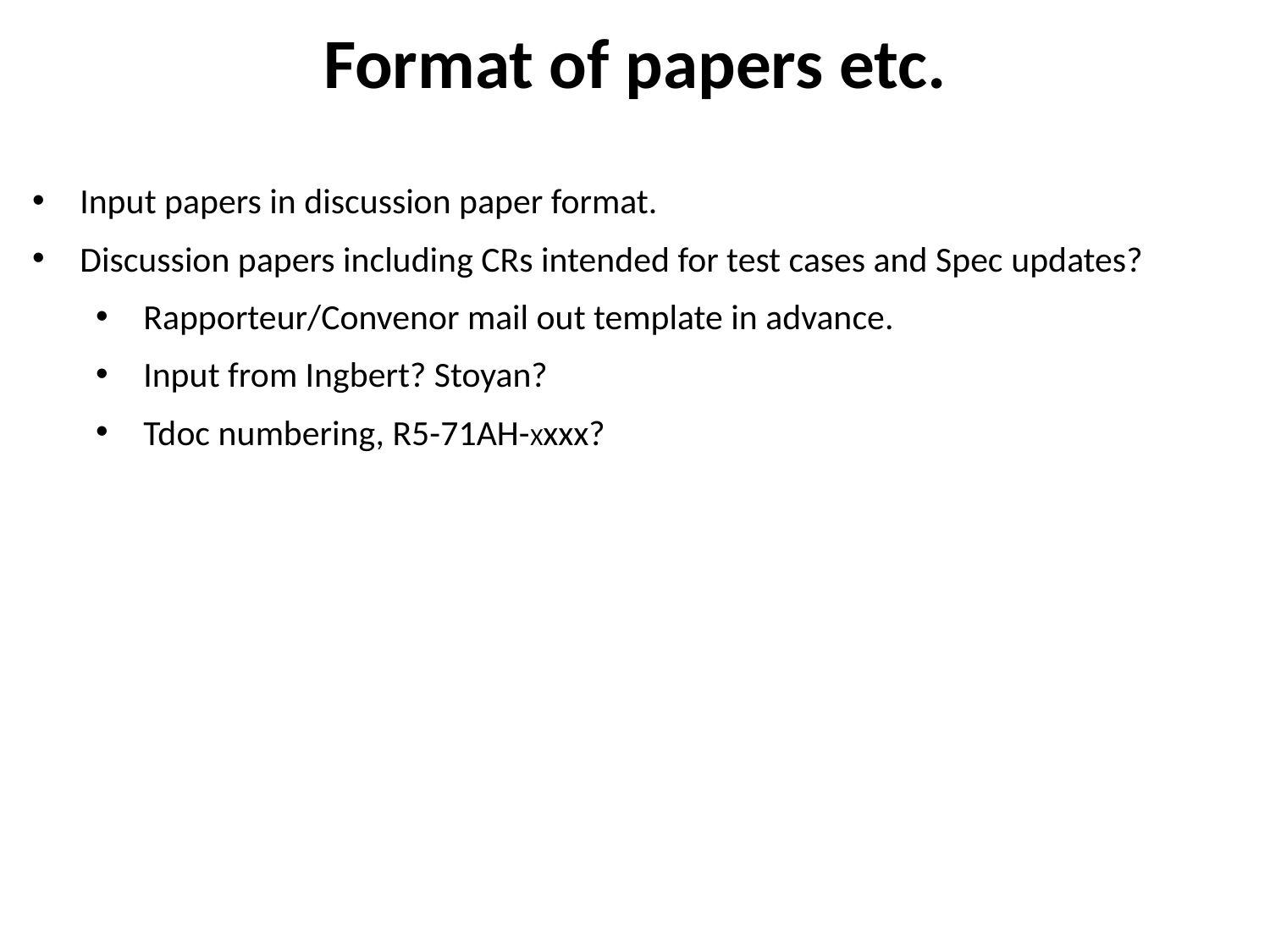

# Format of papers etc.
Input papers in discussion paper format.
Discussion papers including CRs intended for test cases and Spec updates?
Rapporteur/Convenor mail out template in advance.
Input from Ingbert? Stoyan?
Tdoc numbering, R5-71AH-Xxxx?